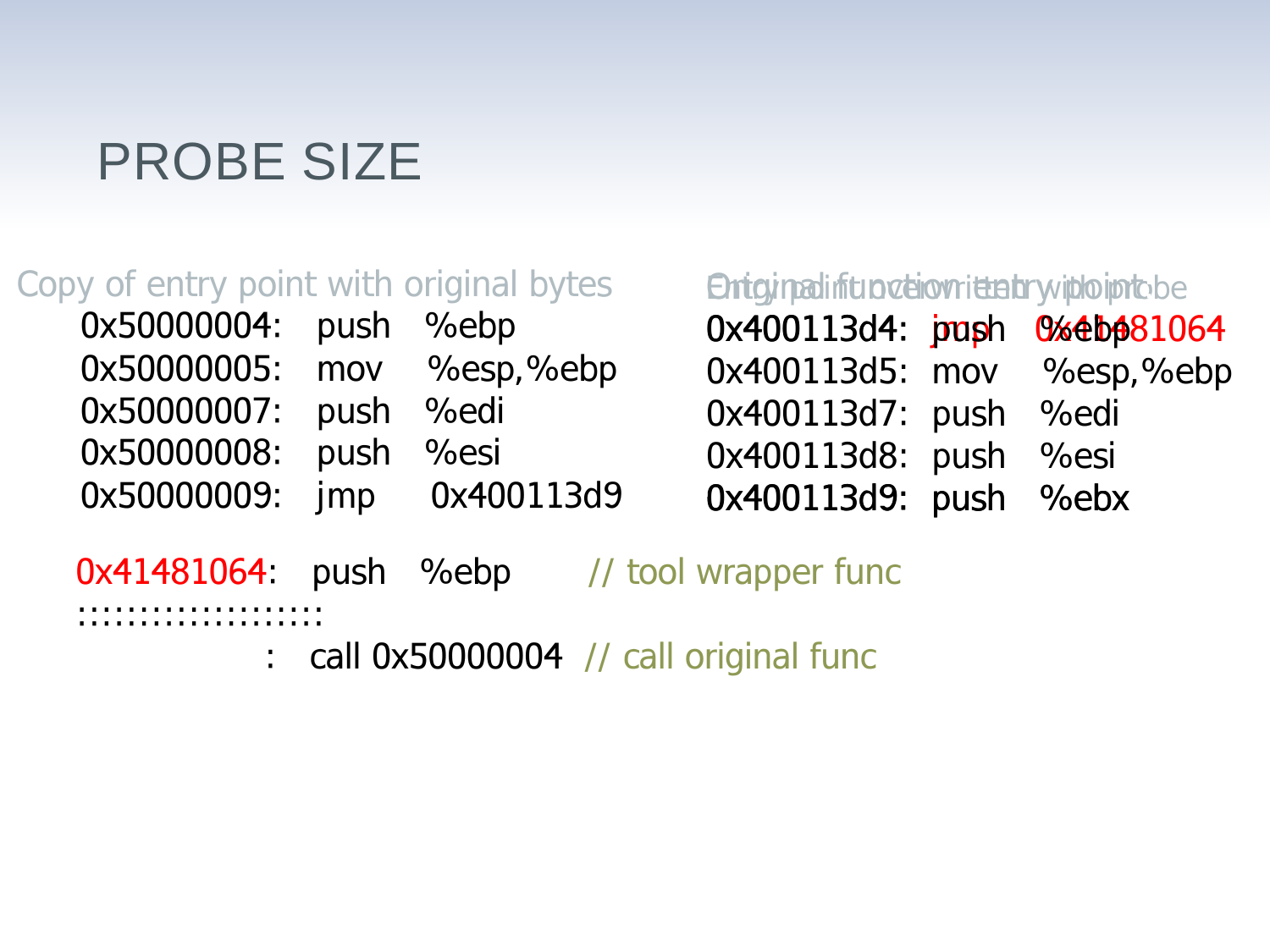

# Probe size
Copy of entry point with original bytes:
0x50000004:   push   %ebp
0x50000005:   mov    %esp,%ebp
0x50000007:   push   %edi
0x50000008:   push   %esi
0x50000009:   jmp     0x400113d9
Entry point overwritten with probe:
0x400113d4:  jmp    0x41481064

0x400113d9:  push   %ebx

Original function entry point:
0x400113d4:  push   %ebp
0x400113d5:  mov    %esp,%ebp
0x400113d7:  push   %edi
0x400113d8:  push   %esi
0x400113d9:  push   %ebx

0x41481064:   push   %ebp       // tool wrapper func
::::::::::::::::::::
 0x414827fe:   call 0x50000004  // call original func